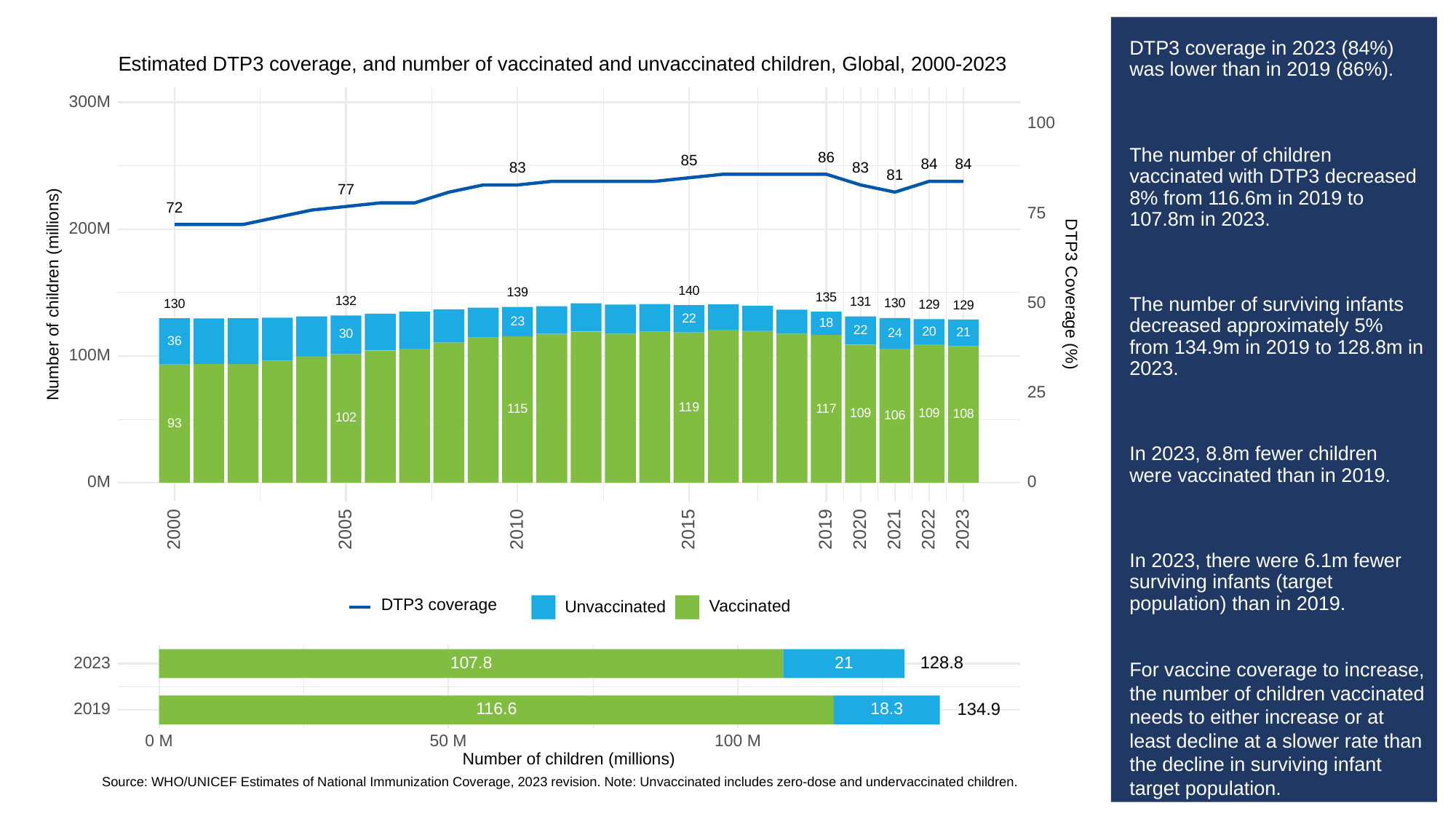

# DTP3 coverage in 2023 (84%) was lower than in 2019 (86%).

The number of children vaccinated with DTP3 decreased 8% from 116.6m in 2019 to 107.8m in 2023.

The number of surviving infants decreased approximately 5% from 134.9m in 2019 to 128.8m in 2023.

In 2023, 8.8m fewer children were vaccinated than in 2019.

In 2023, there were 6.1m fewer surviving infants (target population) than in 2019.

For vaccine coverage to increase, the number of children vaccinated needs to either increase or at least decline at a slower rate than the decline in surviving infant target population.

Estimated DTP3 coverage, and number of vaccinated and unvaccinated children, Global, 2000-2023

300M

100
86
85
84
84
83
83

81

77
72
75
200M

140
Number of children (millions)
DTP3 Coverage (%)
139

135
132
50
131
130
130
129
129

22

23

18

22
20
21
24

30

36

100M

25
119
117
115
109
109
108
106
102
93

0M
0

2023
2000
2005
2010
2015
2019
2020
2021
2022

DTP3 coverage
Unvaccinated
Vaccinated

128.8
107.8
2023
21

134.9
18.3
116.6
2019

0 M
50 M
100 M
Number of children (millions)
Source: WHO/UNICEF Estimates of National Immunization Coverage, 2023 revision. Note: Unvaccinated includes zero-dose and undervaccinated children.